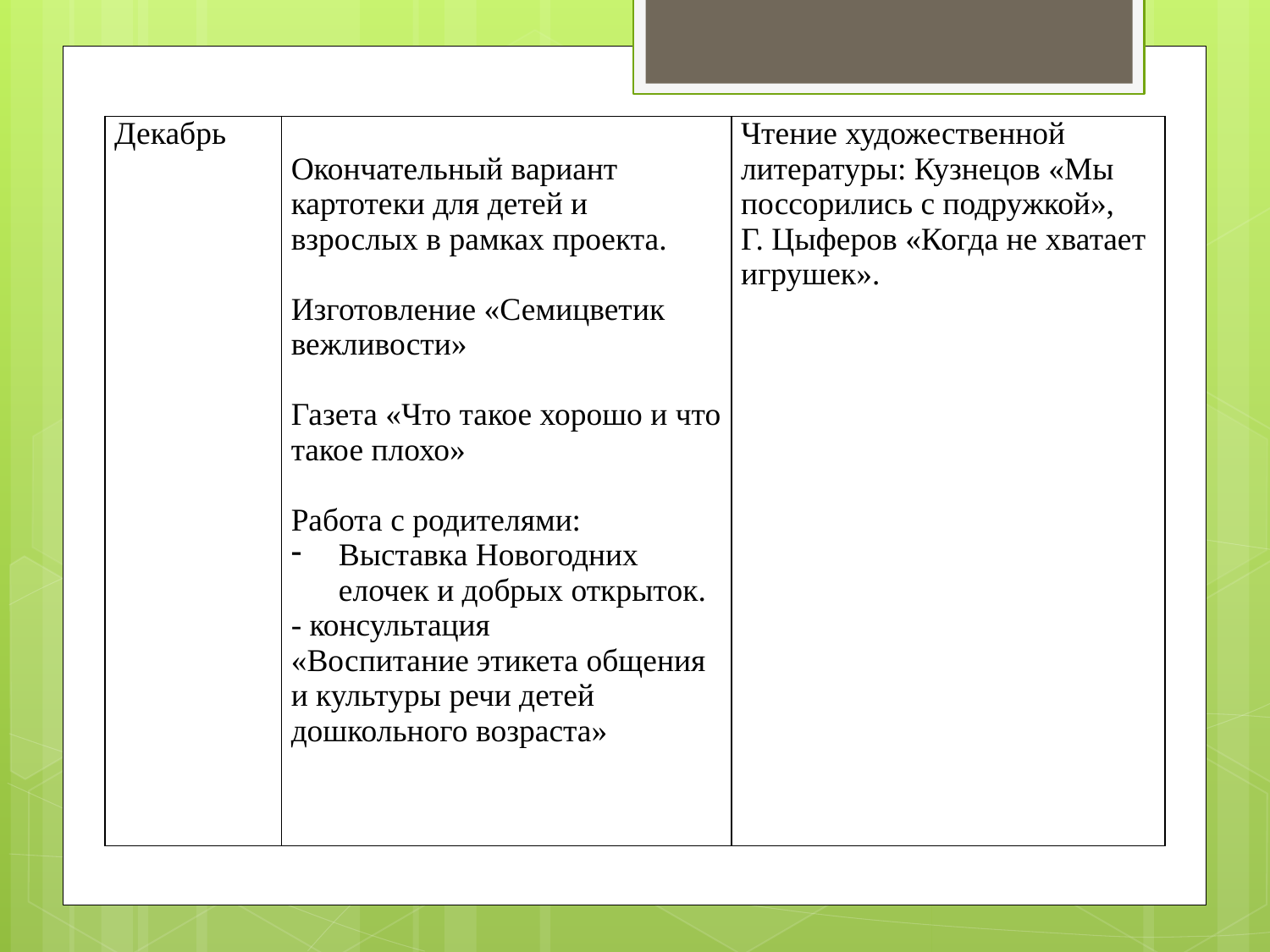

| Декабрь | Окончательный вариант картотеки для детей и взрослых в рамках проекта. Изготовление «Семицветик вежливости» Газета «Что такое хорошо и что такое плохо» Работа с родителями: Выставка Новогодних елочек и добрых открыток. - консультация «Воспитание этикета общения и культуры речи детей дошкольного возраста» | Чтение художественной литературы: Кузнецов «Мы поссорились с подружкой», Г. Цыферов «Когда не хватает игрушек». |
| --- | --- | --- |